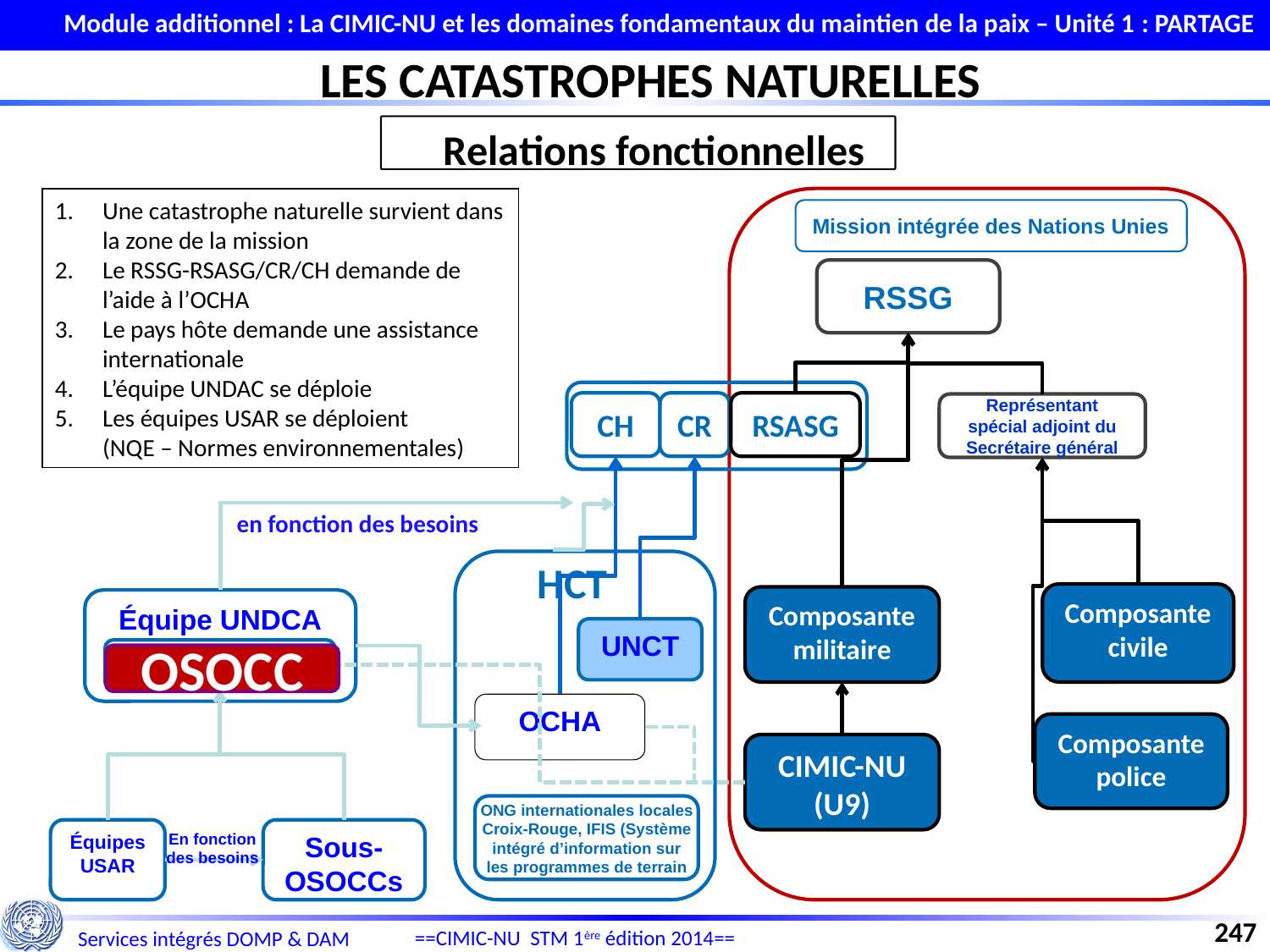

Module additionnel : La CIMIC-NU et les domaines fondamentaux du maintien de la paix – Unité 1 : PARTAGE
LES CATASTROPHES NATURELLES
Relations fonctionnelles

Une catastrophe naturelle survient dans la zone de la mission
Le RSSG-RSASG/CR/CH demande de l’aide à l’OCHA
Le pays hôte demande une assistance internationale
L’équipe UNDAC se déploie
Les équipes USAR se déploient
(NQE – Normes environnementales)
Mission intégrée des Nations Unies
RSSG

CH
CR
RSASG
Représentant spécial adjoint du Secrétaire général
en fonction des besoins
HCT

Composante civile
Composante militaire
Équipe UNDCA
UNCT
OSOCC
OSOCC
OCHA
Composante police
CIMIC-NU (U9)
ONG internationales locales
Croix-Rouge, IFIS (Système intégré d’information sur les programmes de terrain
Équipes USAR
En fonction des besoins
Sous-OSOCCs
247
==CIMIC-NU  STM 1ère édition 2014==
Services intégrés DOMP & DAM